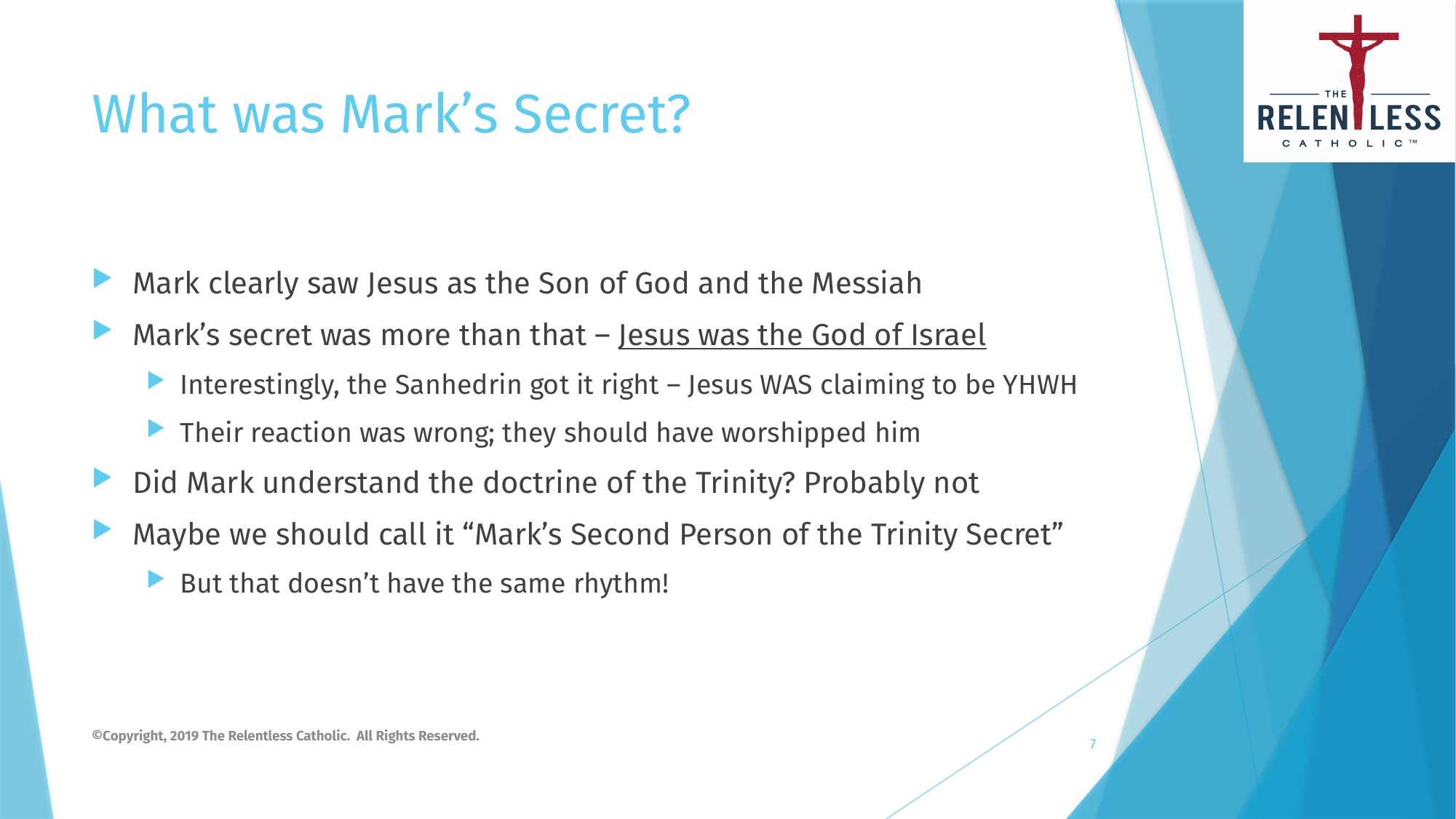

# What was Mark’s Secret?
Mark clearly saw Jesus as the Son of God and the Messiah
Mark’s secret was more than that – Jesus was the God of Israel
Interestingly, the Sanhedrin got it right – Jesus WAS claiming to be YHWH
Their reaction was wrong; they should have worshipped him
Did Mark understand the doctrine of the Trinity? Probably not
Maybe we should call it “Mark’s Second Person of the Trinity Secret”
But that doesn’t have the same rhythm!
©Copyright, 2019 The Relentless Catholic.  All Rights Reserved.

7